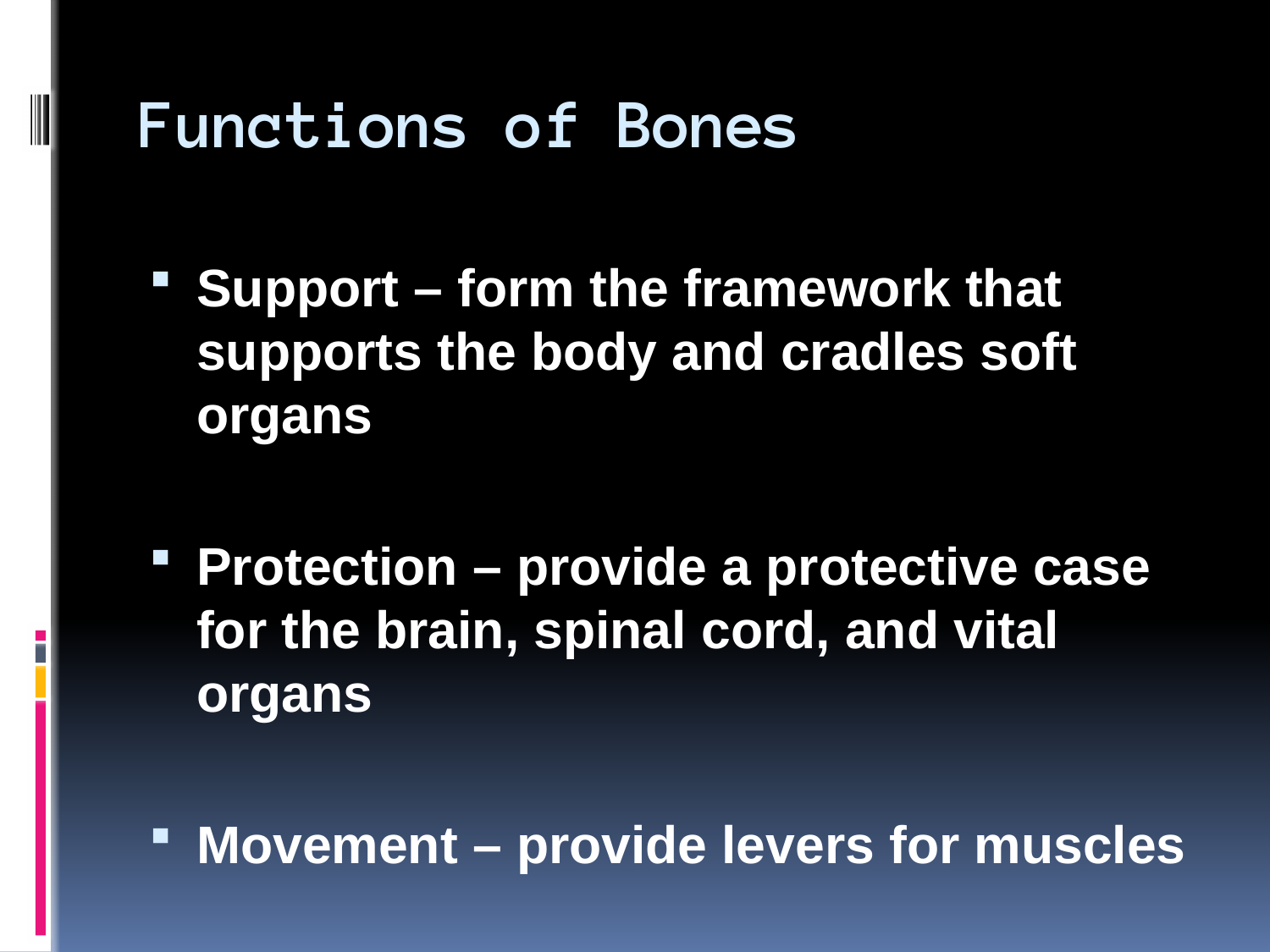

# Functions of Bones
Support – form the framework that supports the body and cradles soft organs

Protection – provide a protective case for the brain, spinal cord, and vital organs

Movement – provide levers for muscles